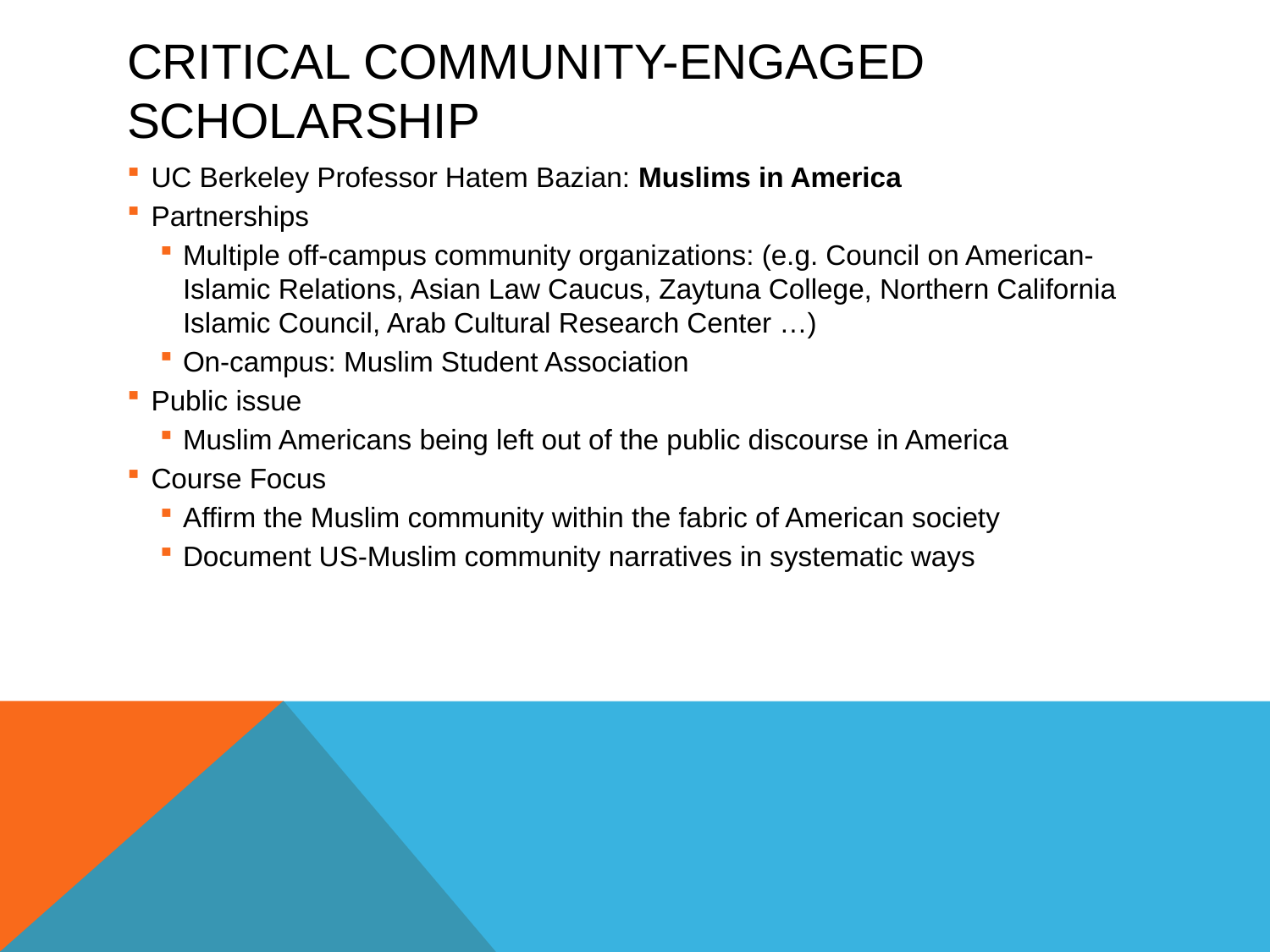

# critical community-engaged scholarship
UC Berkeley Professor Hatem Bazian: Muslims in America
Partnerships
Multiple off-campus community organizations: (e.g. Council on American-Islamic Relations, Asian Law Caucus, Zaytuna College, Northern California Islamic Council, Arab Cultural Research Center …)
On-campus: Muslim Student Association
Public issue
Muslim Americans being left out of the public discourse in America
Course Focus
Affirm the Muslim community within the fabric of American society
Document US-Muslim community narratives in systematic ways